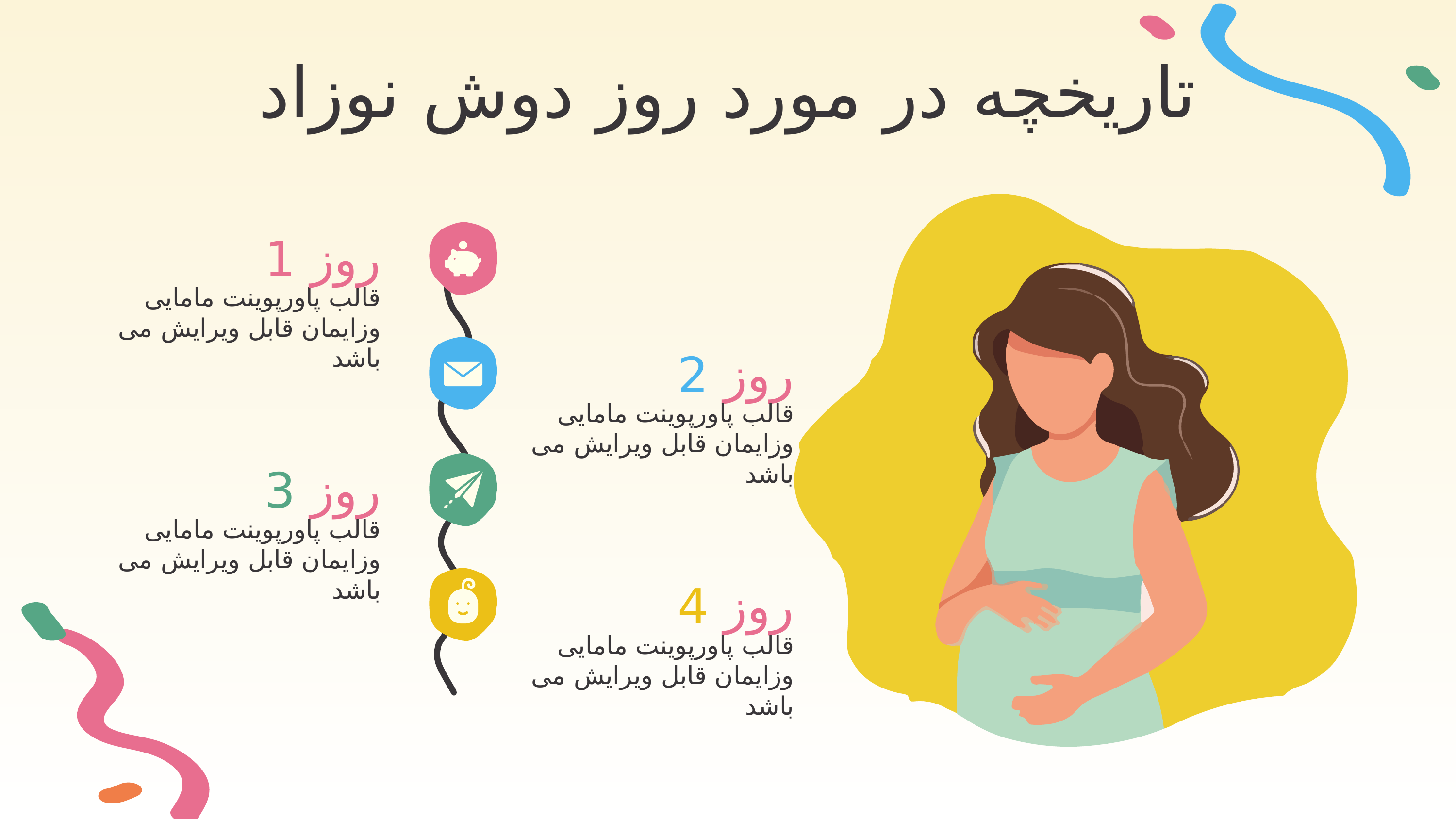

# تاریخچه در مورد روز دوش نوزاد

روز 1

قالب پاورپوینت مامایی وزایمان قابل ویرایش می باشد

روز 2

قالب پاورپوینت مامایی وزایمان قابل ویرایش می باشد
روز 3

قالب پاورپوینت مامایی وزایمان قابل ویرایش می باشد

روز 4

قالب پاورپوینت مامایی وزایمان قابل ویرایش می باشد